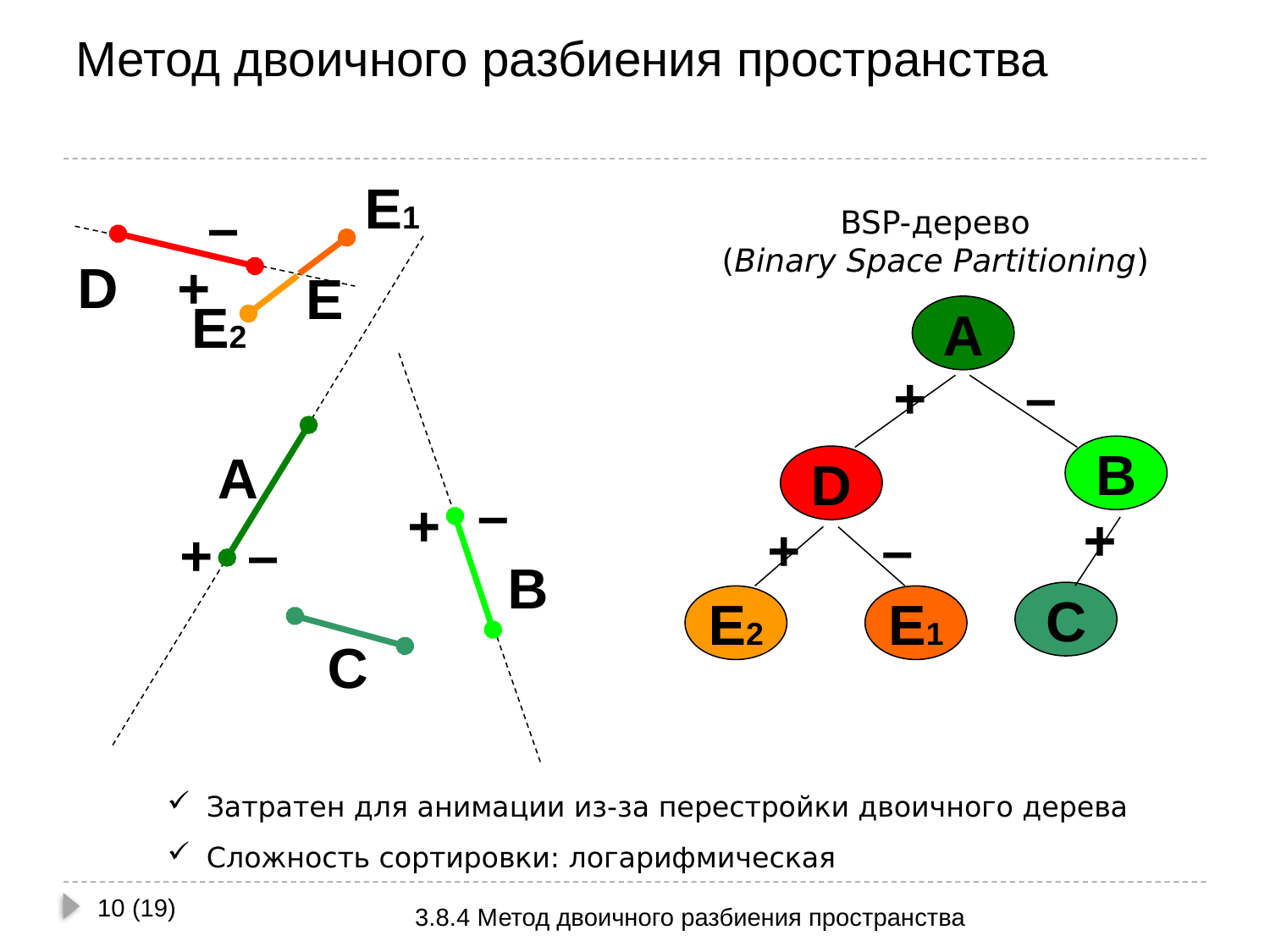

# Метод двоичного разбиения пространства
E1
–

+
BSP-дерево
(Binary Space Partitioning)

D
E

E2
A
+
–

–
+

B
+

C
A
D
+
–

+
–

B
E2
E1

C
 Затратен для анимации из-за перестройки двоичного дерева
 Сложность сортировки: логарифмическая
10 (19)
3.8.4 Метод двоичного разбиения пространства